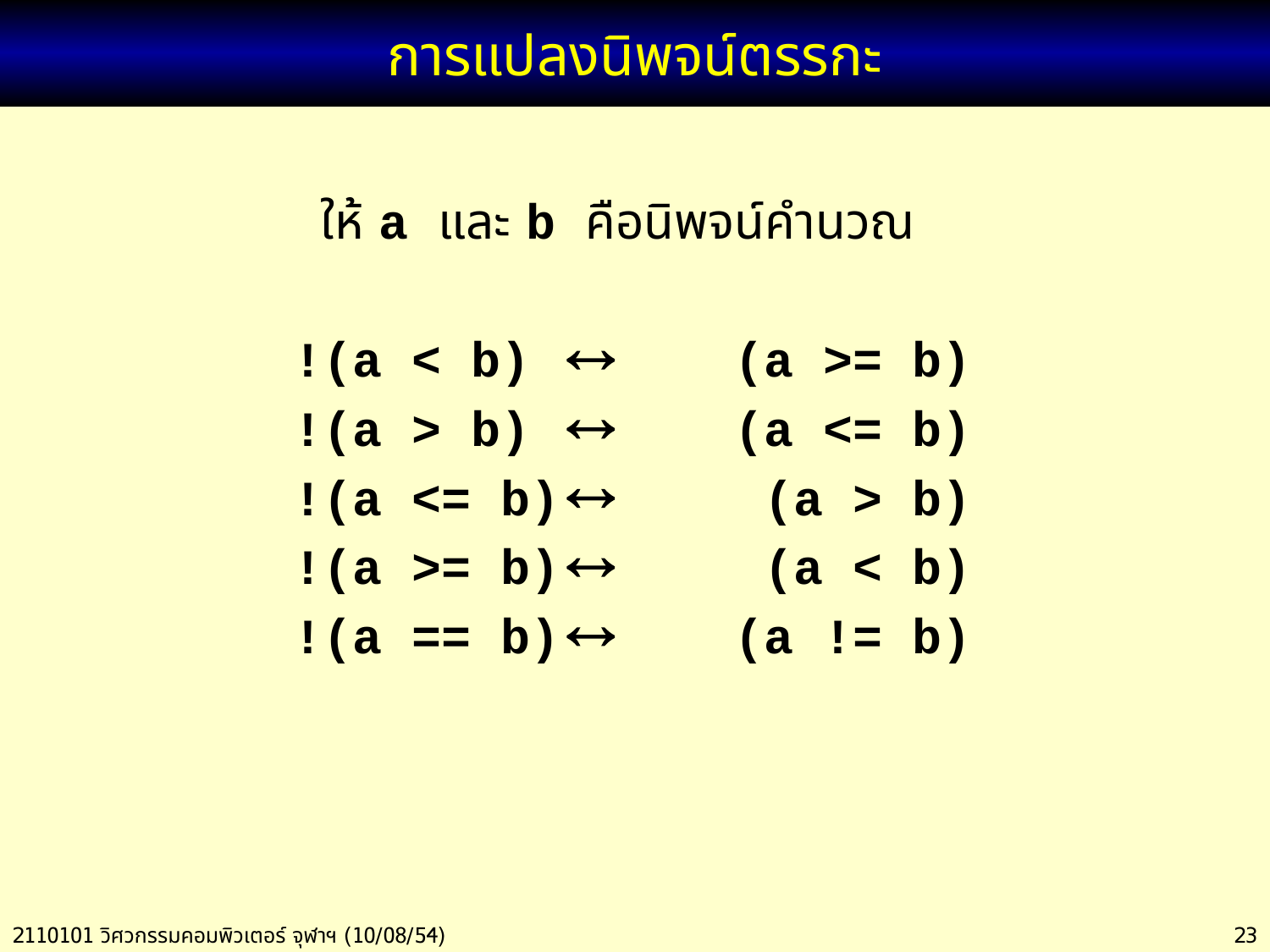

# การแปลงนิพจน์ตรรกะ
ให้ a และ b คือนิพจน์คำนวณ

 !(a < b) 	↔    (a >= b)
 !(a > b)	↔    (a <= b)
 !(a <= b)	↔     (a > b)
 !(a >= b)	↔     (a < b)
 !(a == b)	↔    (a != b)